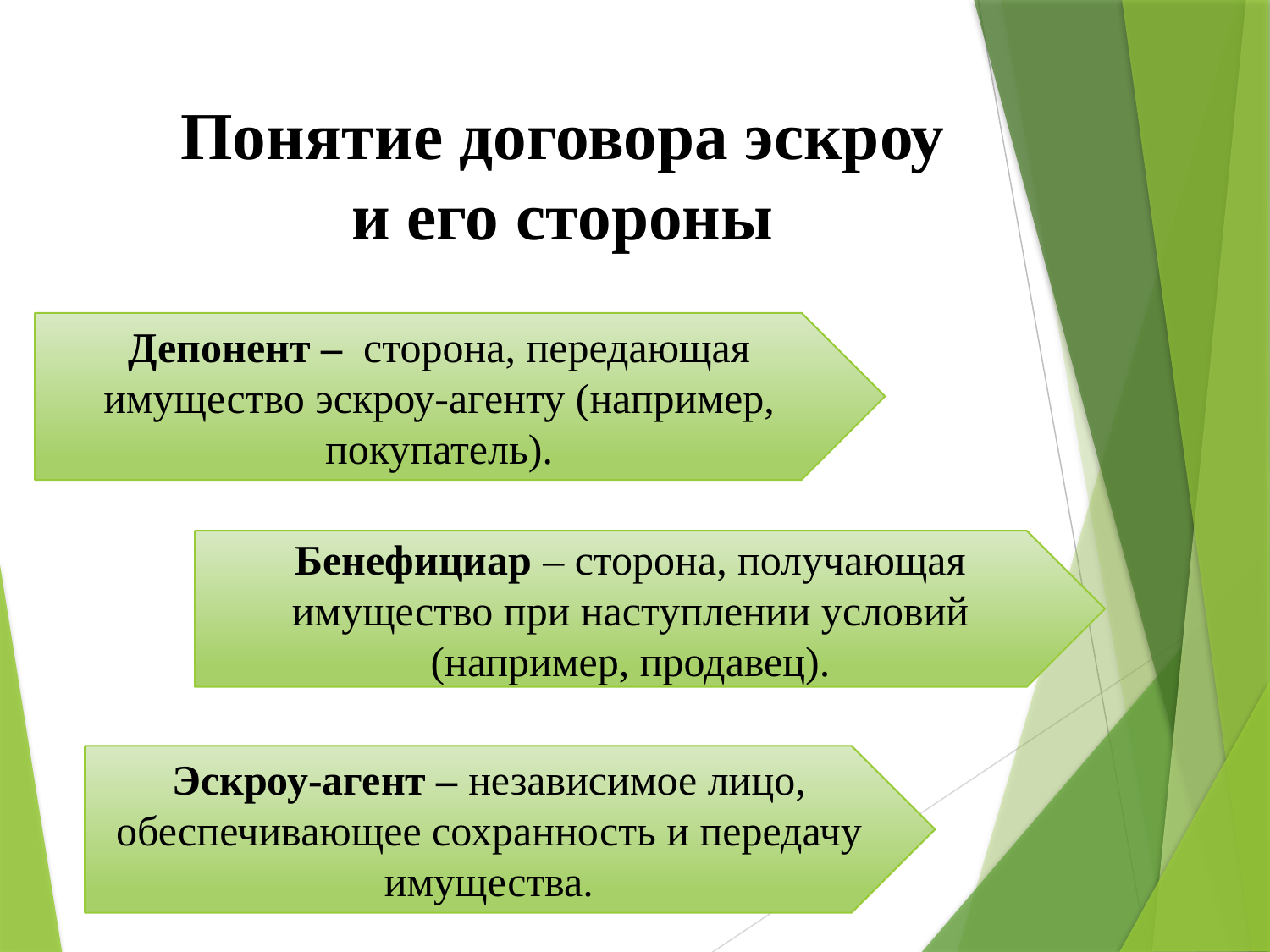

# Понятие договора эскроу и его стороны
Депонент ‒  сторона, передающая имущество эскроу‑агенту (например, покупатель).
Бенефициар ‒ сторона, получающая имущество при наступлении условий (например, продавец).
Эскроу‑агент ‒ независимое лицо, обеспечивающее сохранность и передачу имущества.